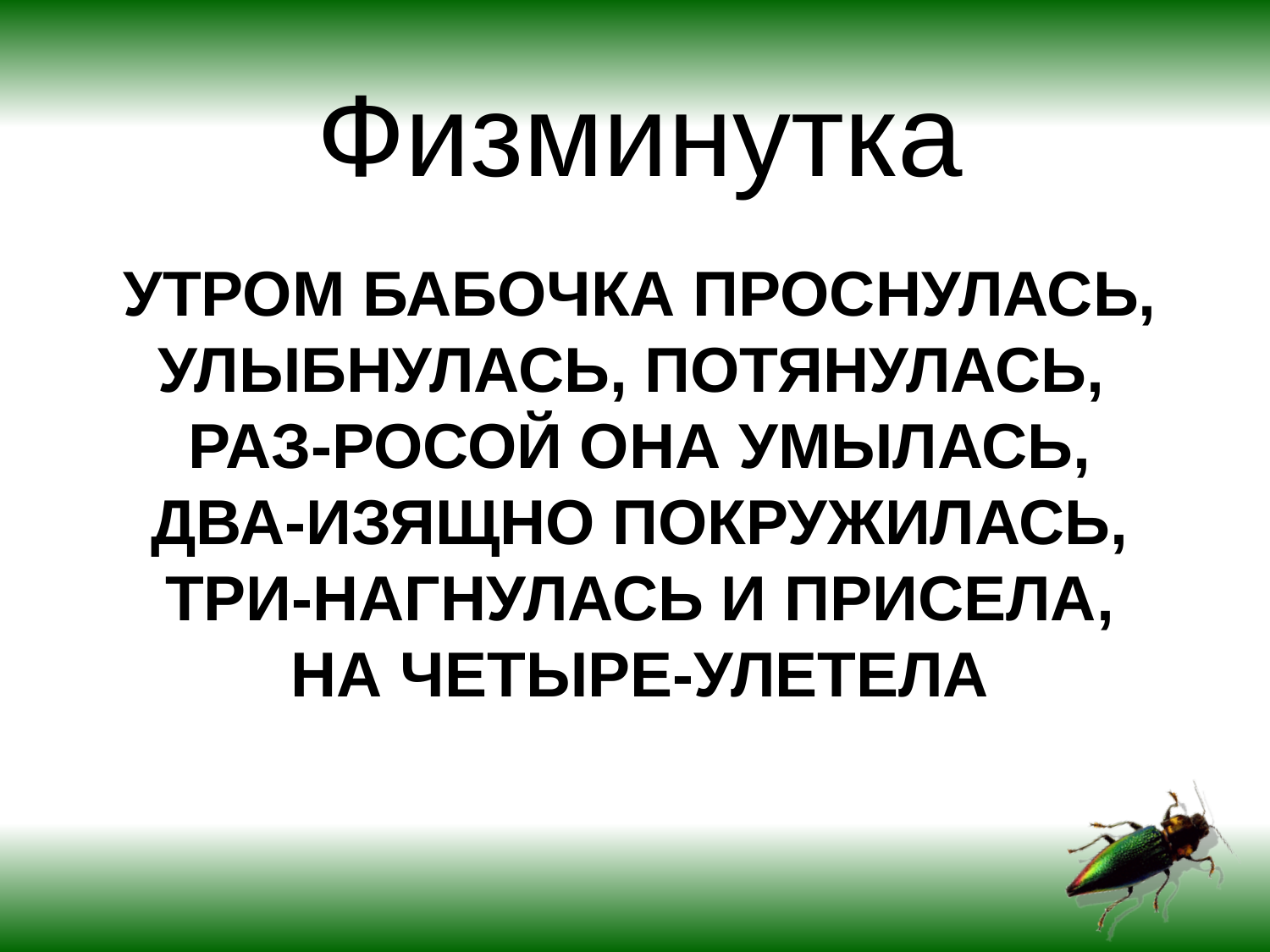

Физминутка
# Утром бабочка проснулась, улыбнулась, потянулась, раз-росой она умылась, два-изящно покружилась, три-нагнулась и присела, на четыре-улетела